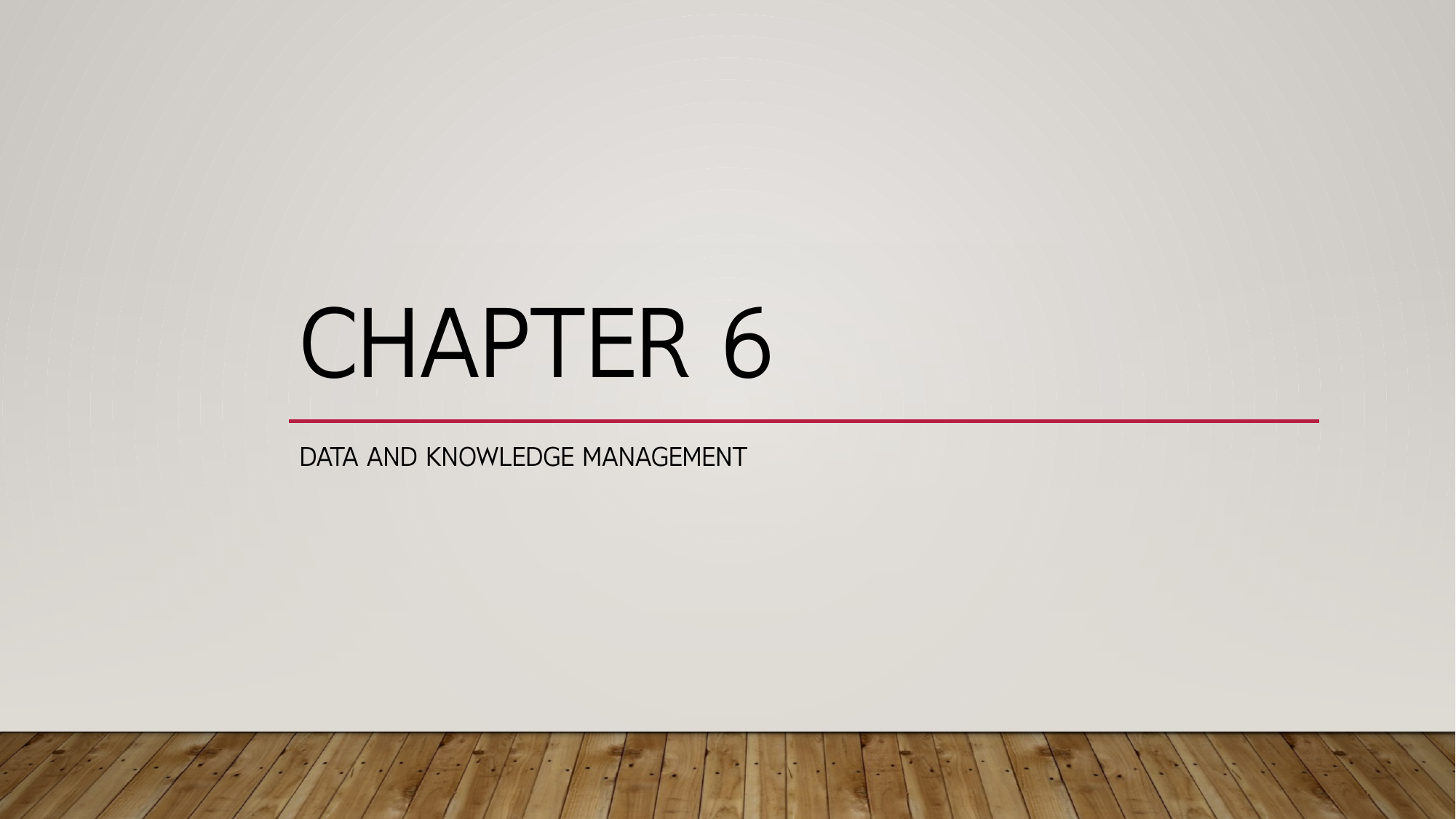

# Chapter 6
Data and knowledge management